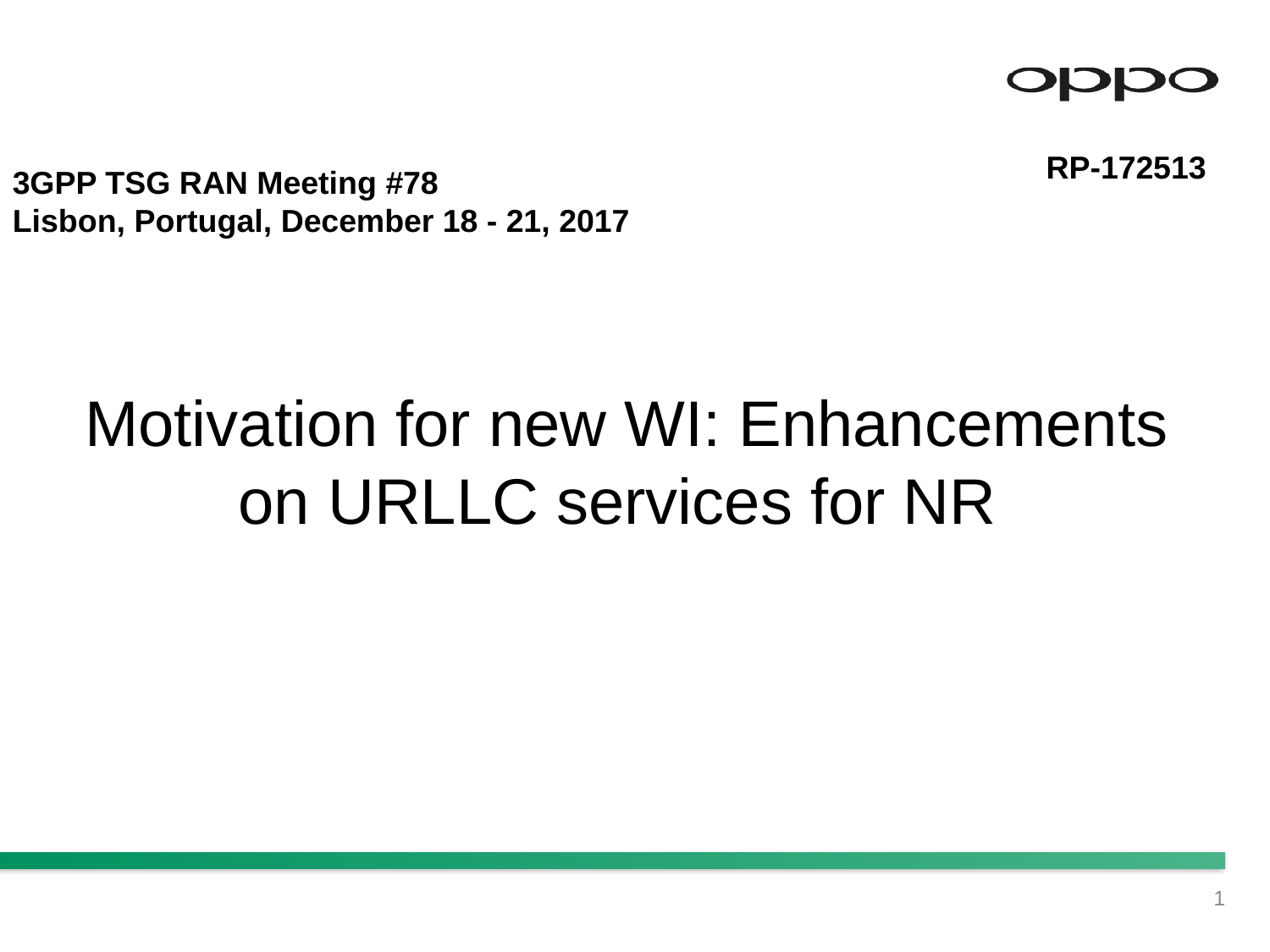

RP-172513
3GPP TSG RAN Meeting #78
Lisbon, Portugal, December 18 - 21, 2017
Motivation for new WI: Enhancements on URLLC services for NR
1